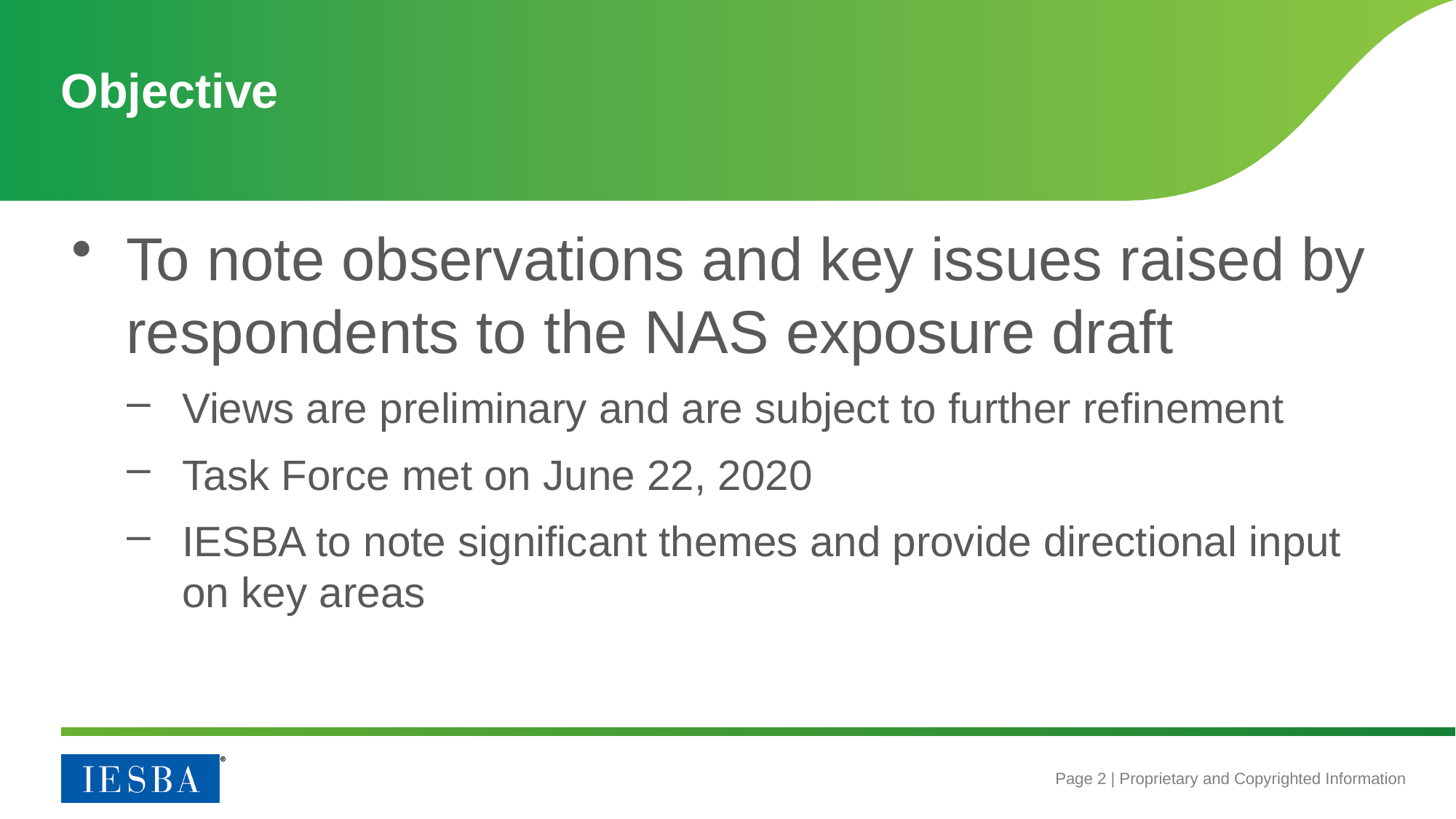

# Objective
To note observations and key issues raised by respondents to the NAS exposure draft
Views are preliminary and are subject to further refinement
Task Force met on June 22, 2020
IESBA to note significant themes and provide directional input on key areas